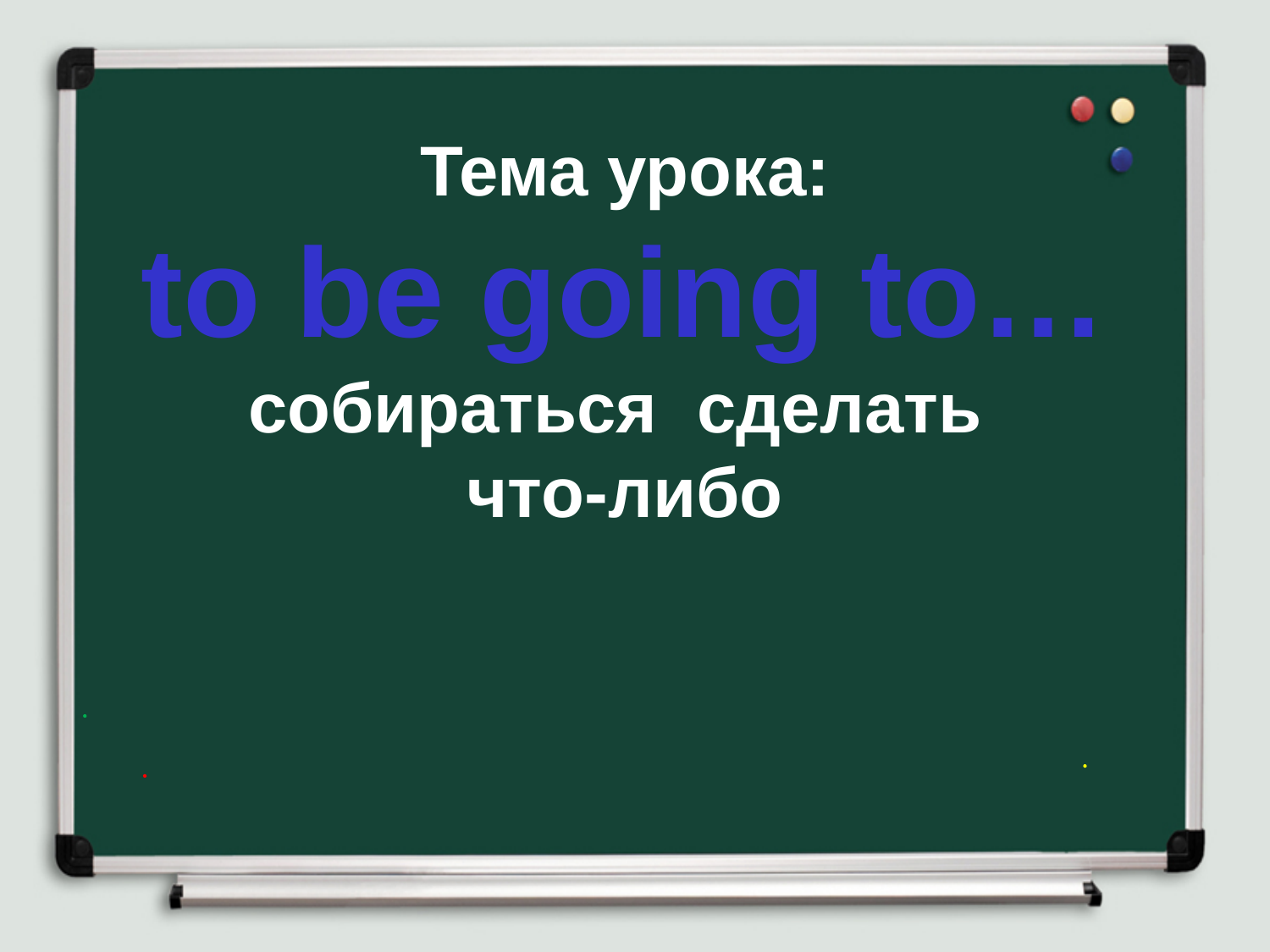

#
Тема урока:
to be going to…
cобираться  cделать
что-либо